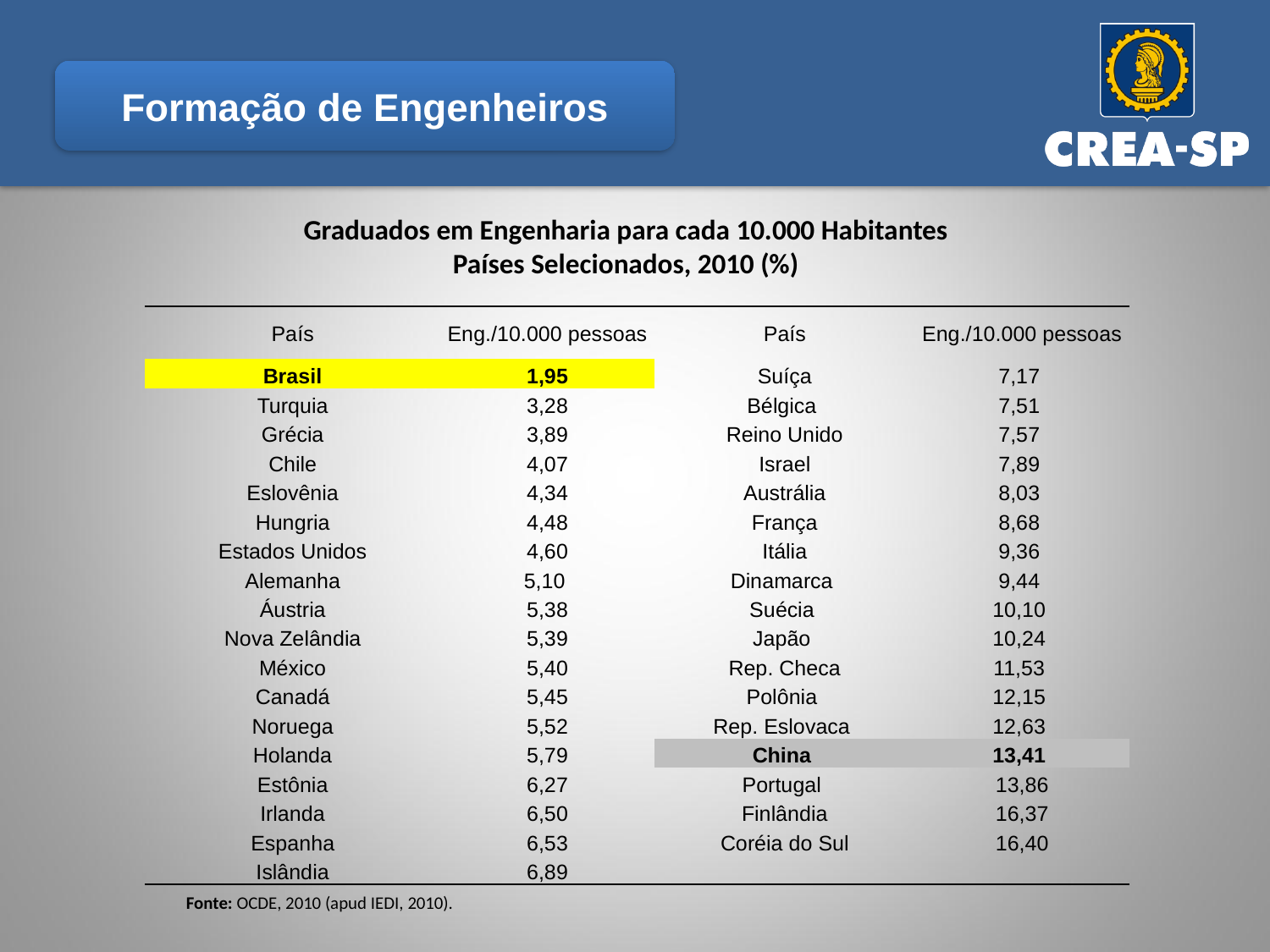

Formação de Engenheiros
Graduados em Engenharia para cada 10.000 Habitantes
Países Selecionados, 2010 (%)
| País | Eng./10.000 pessoas | País | Eng./10.000 pessoas |
| --- | --- | --- | --- |
| Brasil | 1,95 | Suíça | 7,17 |
| Turquia | 3,28 | Bélgica | 7,51 |
| Grécia | 3,89 | Reino Unido | 7,57 |
| Chile | 4,07 | Israel | 7,89 |
| Eslovênia | 4,34 | Austrália | 8,03 |
| Hungria | 4,48 | França | 8,68 |
| Estados Unidos | 4,60 | Itália | 9,36 |
| Alemanha | 5,10 | Dinamarca | 9,44 |
| Áustria | 5,38 | Suécia | 10,10 |
| Nova Zelândia | 5,39 | Japão | 10,24 |
| México | 5,40 | Rep. Checa | 11,53 |
| Canadá | 5,45 | Polônia | 12,15 |
| Noruega | 5,52 | Rep. Eslovaca | 12,63 |
| Holanda | 5,79 | China | 13,41 |
| Estônia | 6,27 | Portugal | 13,86 |
| Irlanda | 6,50 | Finlândia | 16,37 |
| Espanha | 6,53 | Coréia do Sul | 16,40 |
| Islândia | 6,89 |  |  |
Fonte: OCDE, 2010 (apud IEDI, 2010).